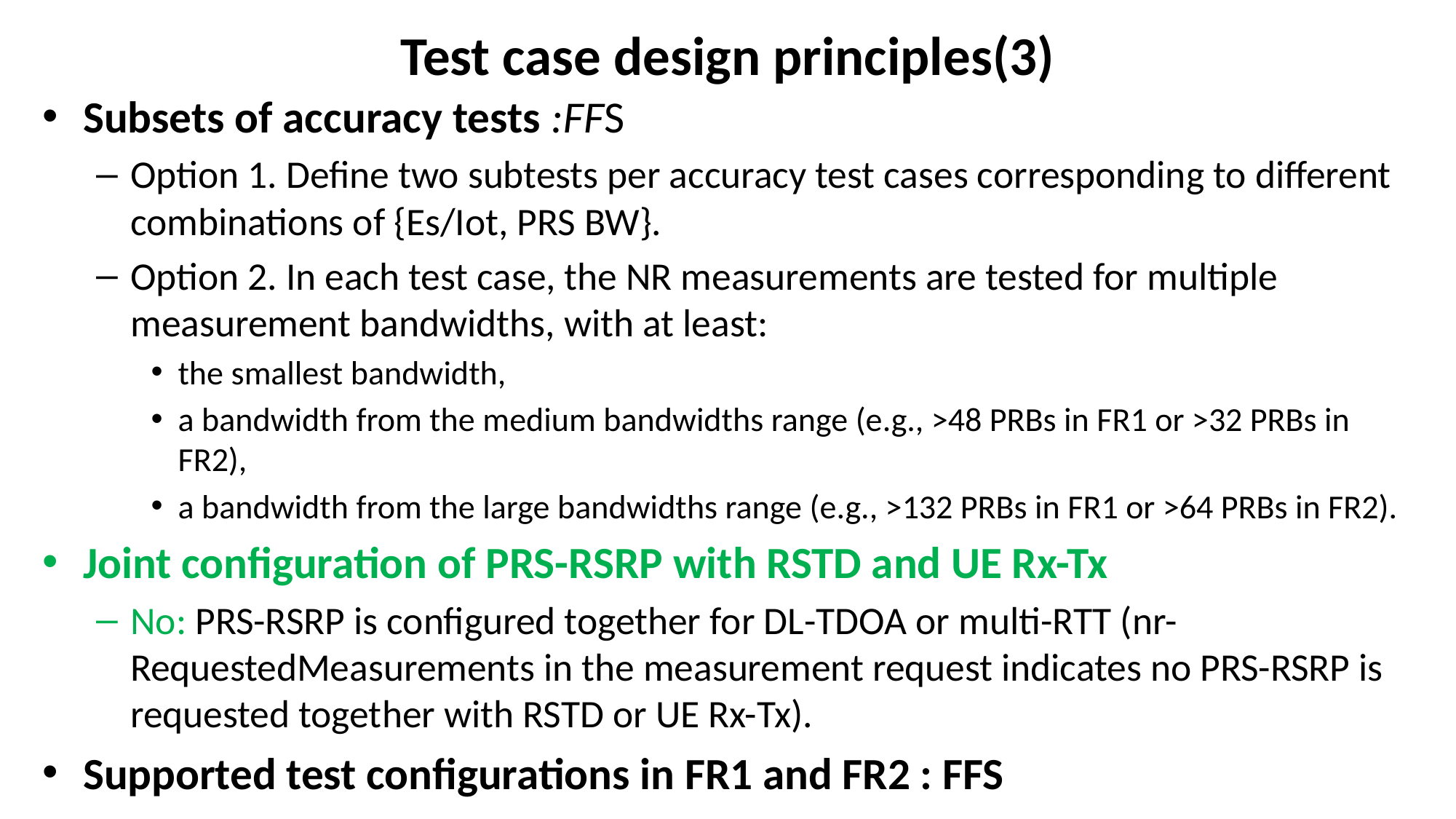

# Test case design principles(3)
Subsets of accuracy tests :FFS
Option 1. Define two subtests per accuracy test cases corresponding to different combinations of {Es/Iot, PRS BW}.
Option 2. In each test case, the NR measurements are tested for multiple measurement bandwidths, with at least:
the smallest bandwidth,
a bandwidth from the medium bandwidths range (e.g., >48 PRBs in FR1 or >32 PRBs in FR2),
a bandwidth from the large bandwidths range (e.g., >132 PRBs in FR1 or >64 PRBs in FR2).
Joint configuration of PRS-RSRP with RSTD and UE Rx-Tx
No: PRS-RSRP is configured together for DL-TDOA or multi-RTT (nr-RequestedMeasurements in the measurement request indicates no PRS-RSRP is requested together with RSTD or UE Rx-Tx).
Supported test configurations in FR1 and FR2 : FFS